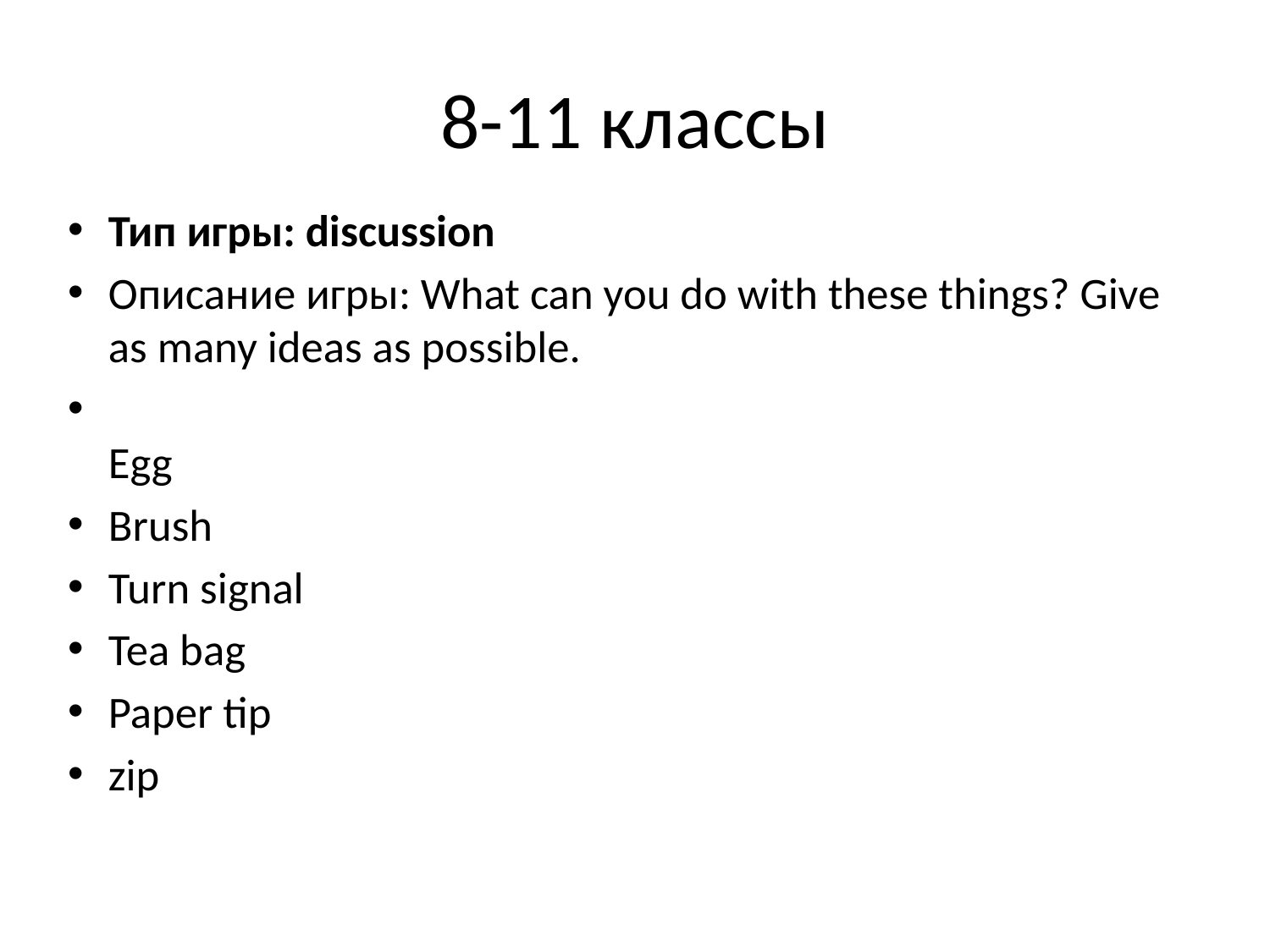

# 8-11 классы
Тип игры: discussion
Описание игры: What can you do with these things? Give as many ideas as possible.
Egg
Brush
Turn signal
Tea bag
Paper tip
zip